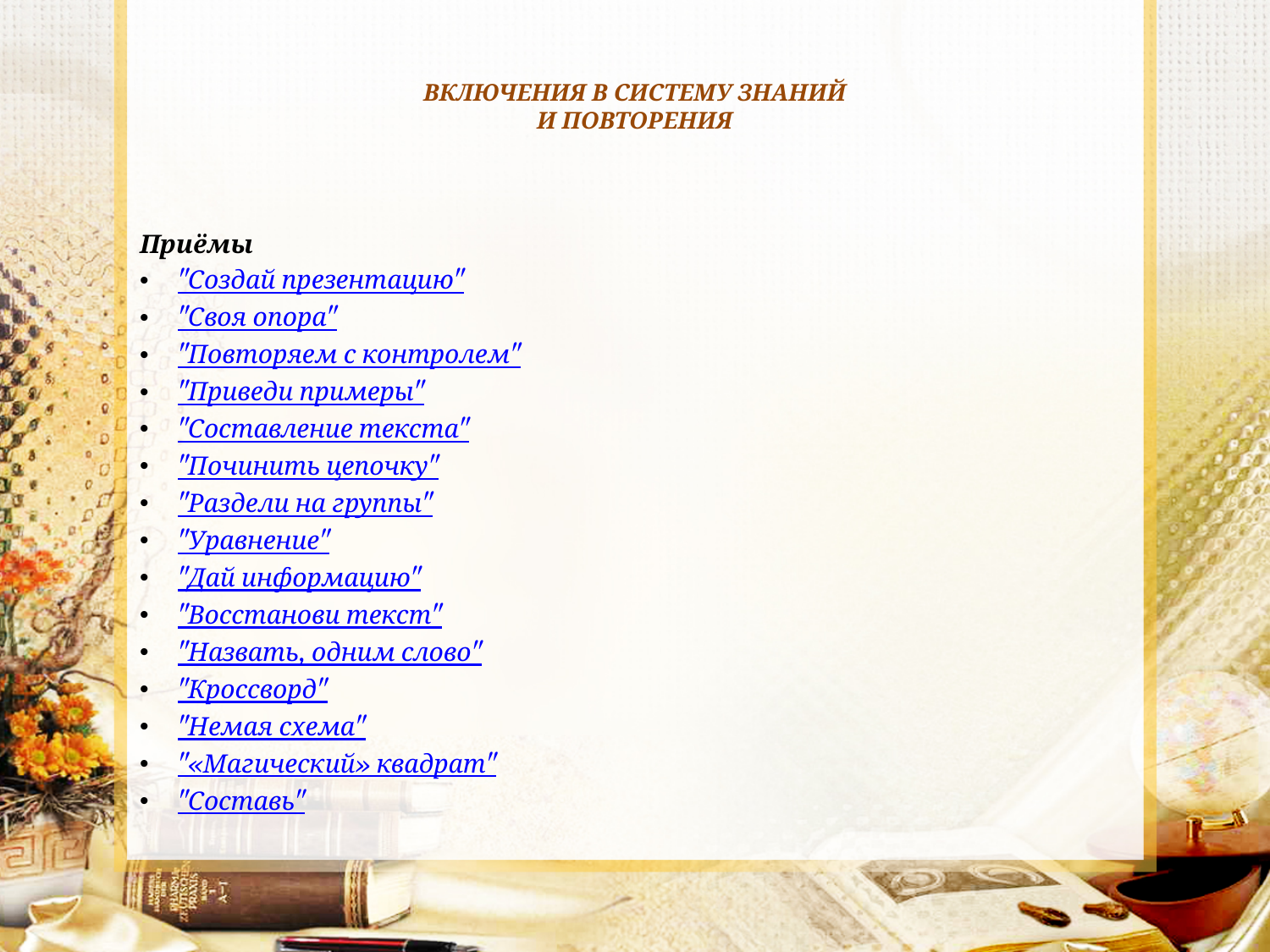

# ВКЛЮЧЕНИЯ В СИСТЕМУ ЗНАНИЙ И ПОВТОРЕНИЯ
Приёмы
"Создай презентацию"
"Своя опора"
"Повторяем с контролем"
"Приведи примеры"
"Составление текста"
"Починить цепочку"
"Раздели на группы"
"Уравнение"
"Дай информацию"
"Восстанови текст"
"Назвать, одним слово"
"Кроссворд"
"Немая схема"
"«Магический» квадрат"
"Составь"